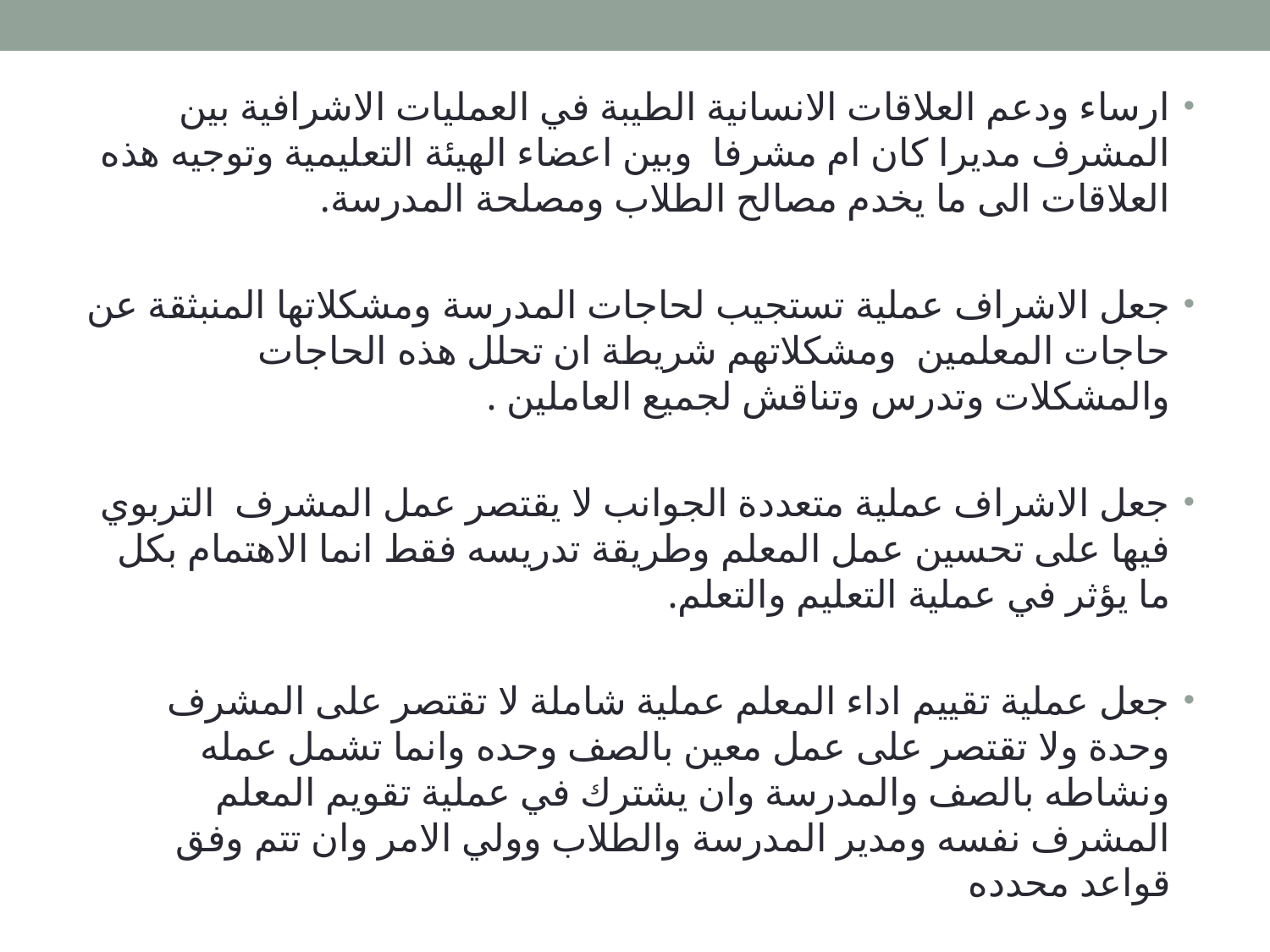

ارساء ودعم العلاقات الانسانية الطيبة في العمليات الاشرافية بين المشرف مديرا كان ام مشرفا  وبين اعضاء الهيئة التعليمية وتوجيه هذه العلاقات الى ما يخدم مصالح الطلاب ومصلحة المدرسة.

جعل الاشراف عملية تستجيب لحاجات المدرسة ومشكلاتها المنبثقة عن حاجات المعلمين  ومشكلاتهم شريطة ان تحلل هذه الحاجات والمشكلات وتدرس وتناقش لجميع العاملين .

جعل الاشراف عملية متعددة الجوانب لا يقتصر عمل المشرف  التربوي فيها على تحسين عمل المعلم وطريقة تدريسه فقط انما الاهتمام بكل ما يؤثر في عملية التعليم والتعلم.

جعل عملية تقييم اداء المعلم عملية شاملة لا تقتصر على المشرف وحدة ولا تقتصر على عمل معين بالصف وحده وانما تشمل عمله ونشاطه بالصف والمدرسة وان يشترك في عملية تقويم المعلم المشرف نفسه ومدير المدرسة والطلاب وولي الامر وان تتم وفق قواعد محدده